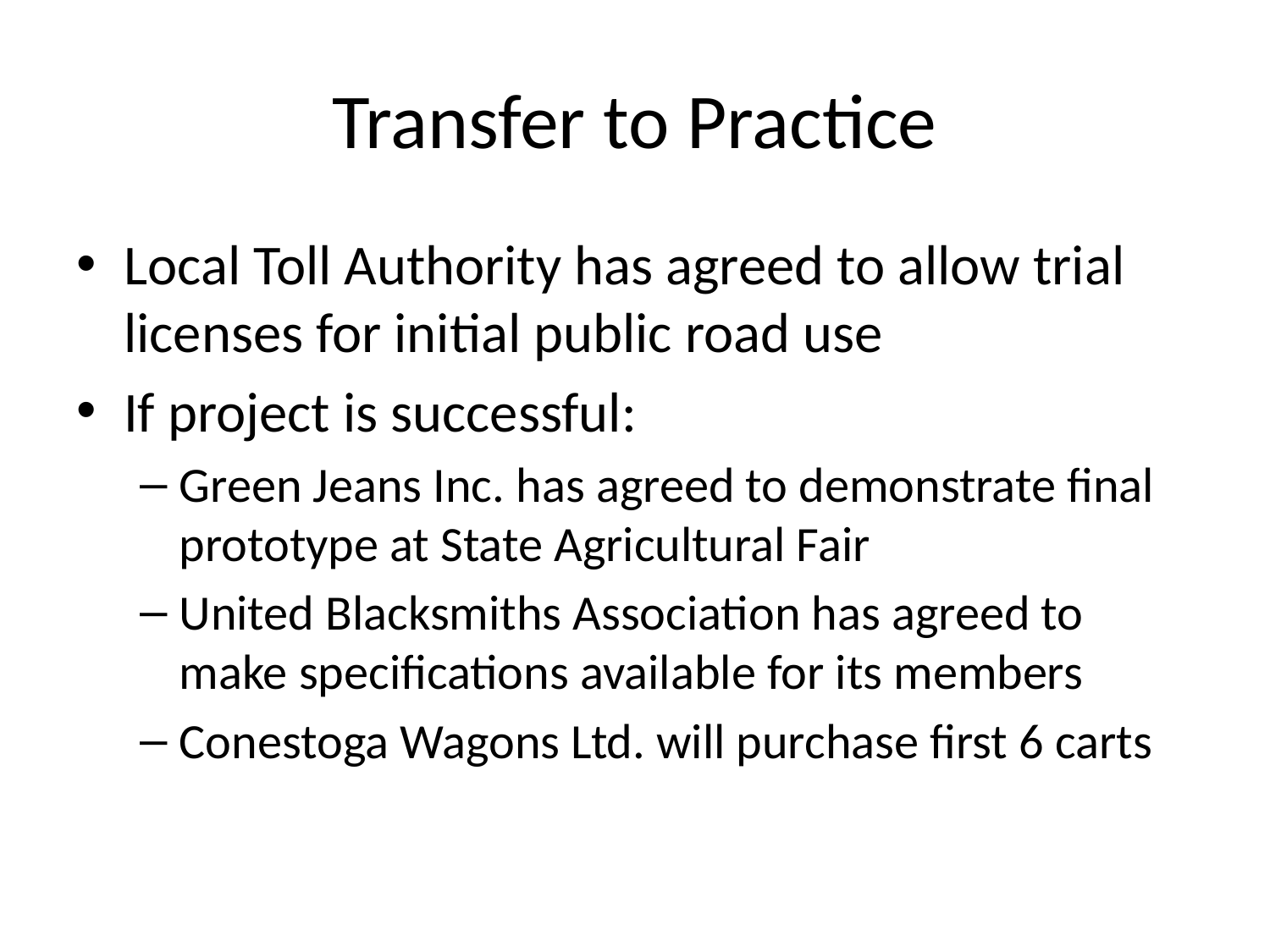

# Transfer to Practice
Local Toll Authority has agreed to allow trial licenses for initial public road use
If project is successful:
Green Jeans Inc. has agreed to demonstrate final prototype at State Agricultural Fair
United Blacksmiths Association has agreed to make specifications available for its members
Conestoga Wagons Ltd. will purchase first 6 carts